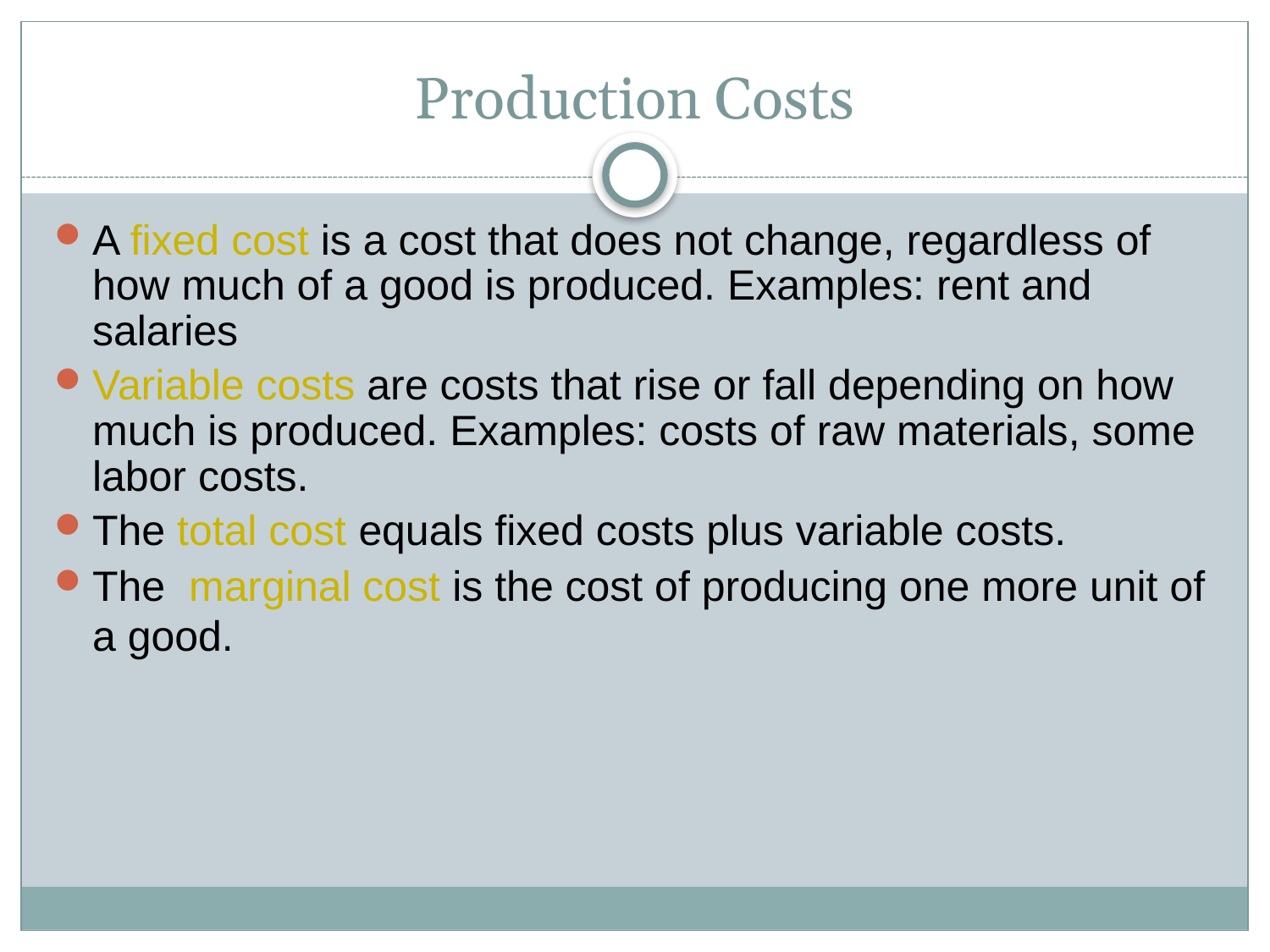

# Production Costs
A fixed cost is a cost that does not change, regardless of how much of a good is produced. Examples: rent and salaries
Variable costs are costs that rise or fall depending on how much is produced. Examples: costs of raw materials, some labor costs.
The total cost equals fixed costs plus variable costs.
The  marginal cost is the cost of producing one more unit of a good.